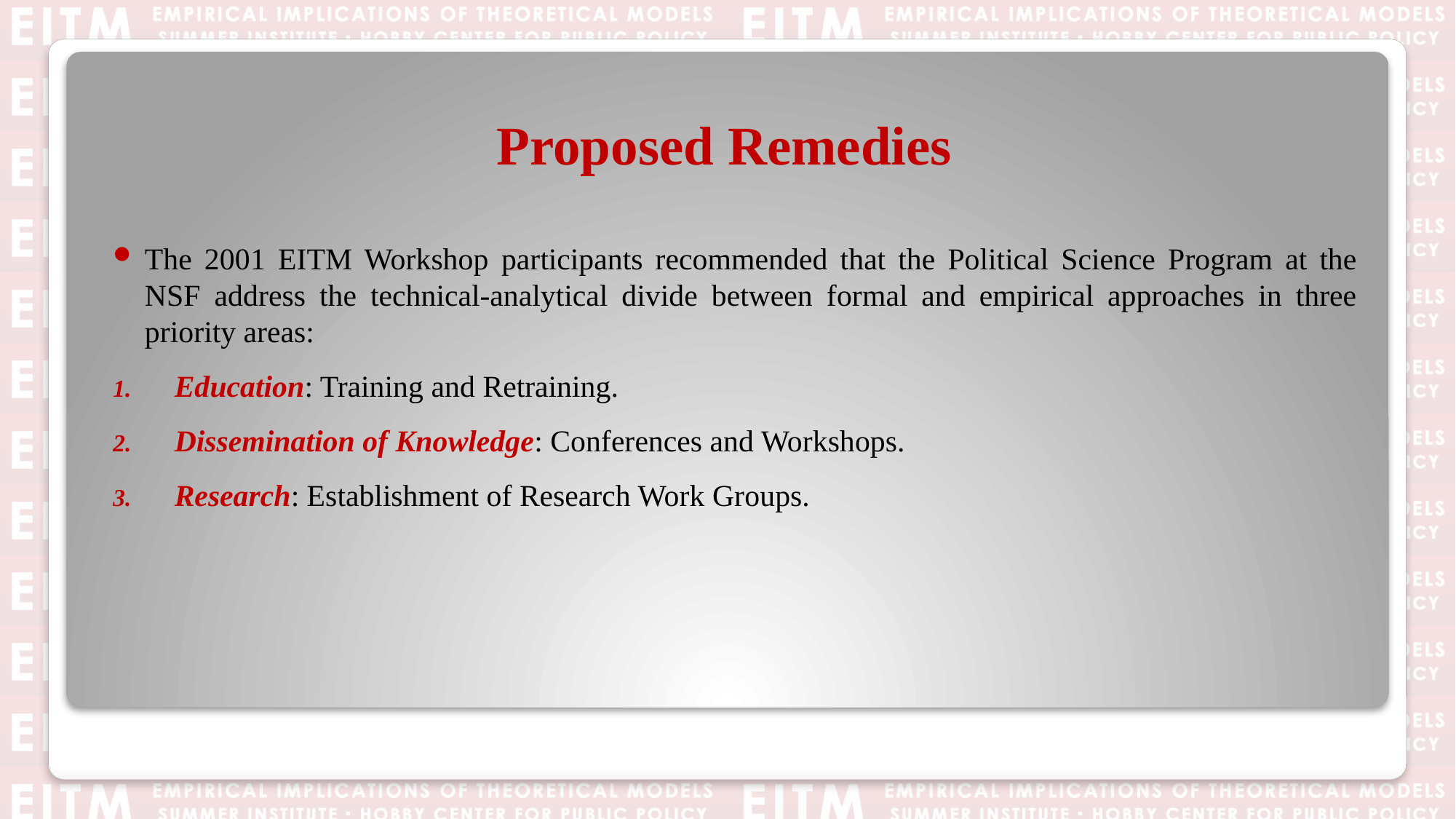

# Proposed Remedies
The 2001 EITM Workshop participants recommended that the Political Science Program at the NSF address the technical-analytical divide between formal and empirical approaches in three priority areas:
Education: Training and Retraining.
Dissemination of Knowledge: Conferences and Workshops.
Research: Establishment of Research Work Groups.